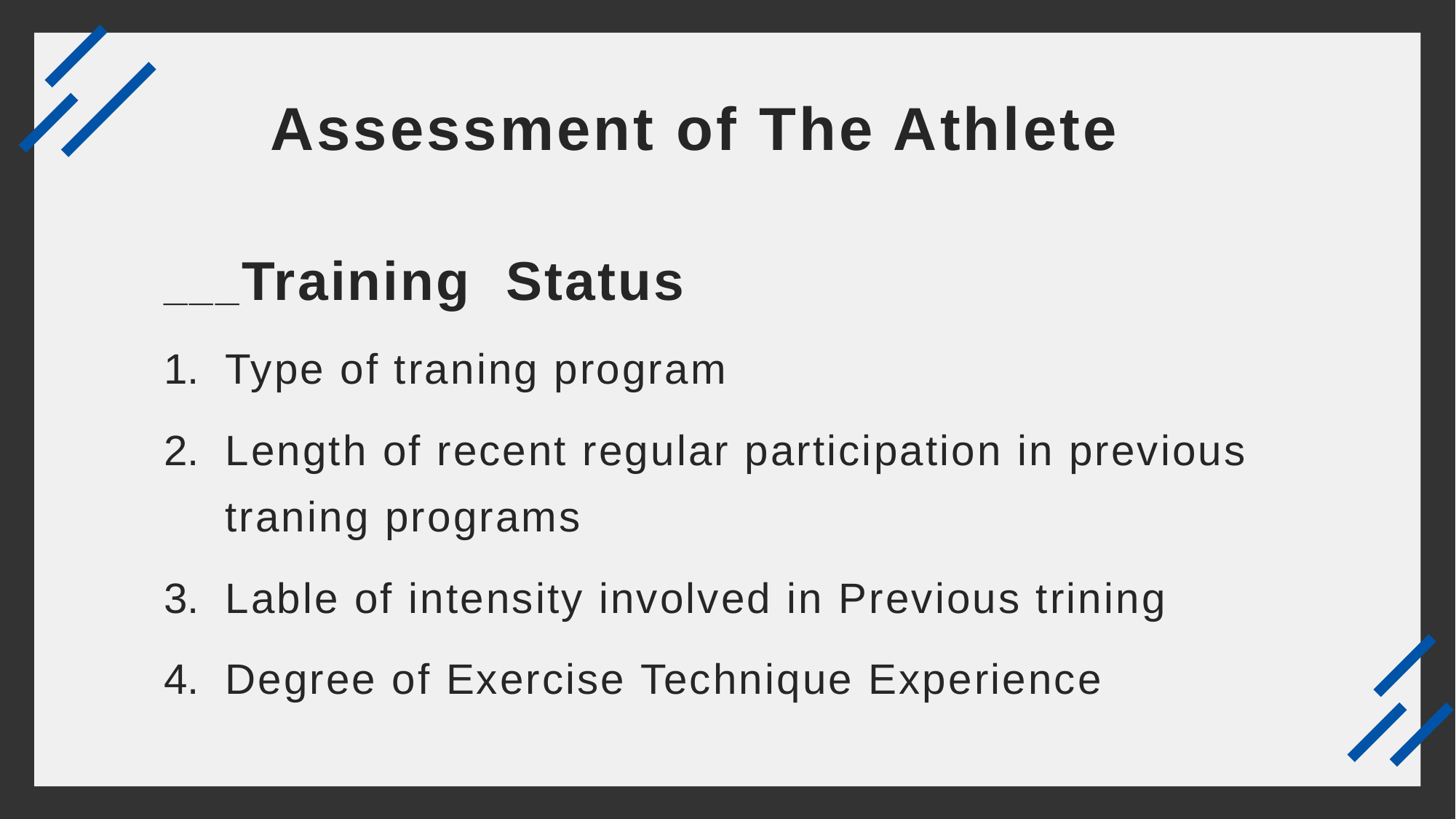

# Assessment of The Athlete
___Training  Status
Type of traning program
Length of recent regular participation in previous traning programs
Lable of intensity involved in Previous trining
Degree of Exercise Technique Experience